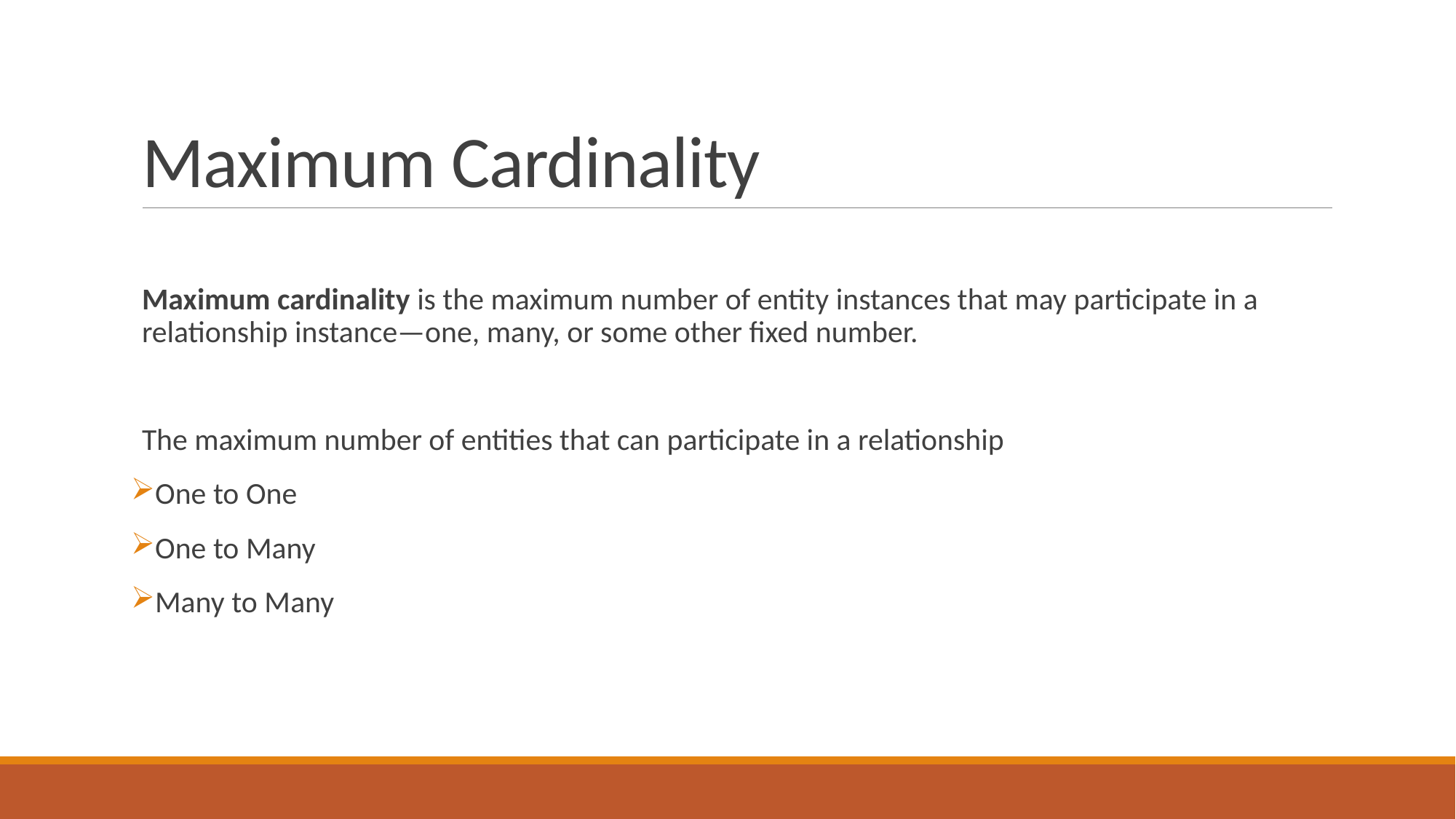

# Maximum Cardinality

Maximum cardinality is the maximum number of entity instances that may participate in a relationship instance—one, many, or some other fixed number.

The maximum number of entities that can participate in a relationship
One to One
One to Many
Many to Many